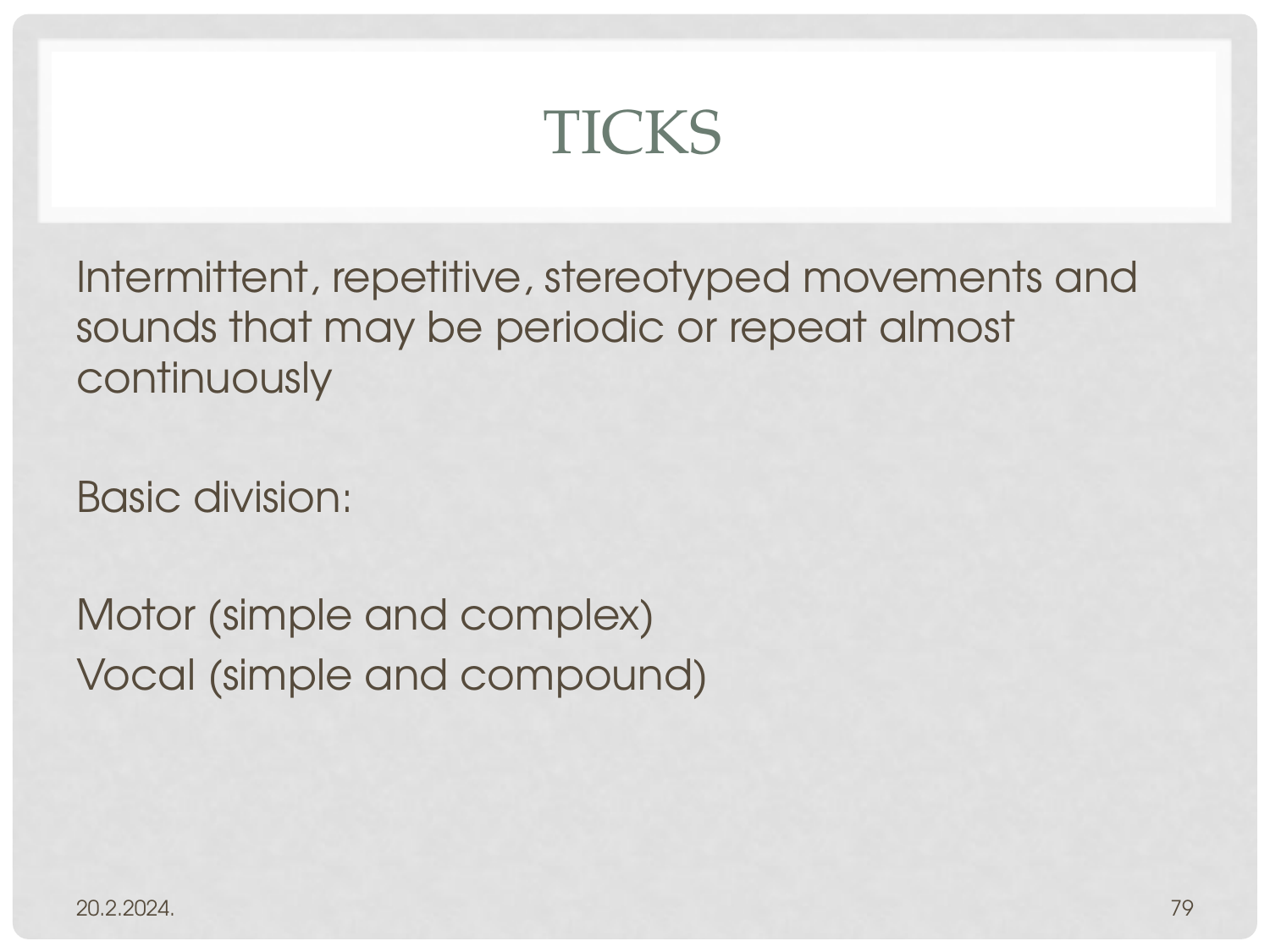

# TICKS
Intermittent, repetitive, stereotyped movements and sounds that may be periodic or repeat almost continuously

Basic division:

Motor (simple and complex)
Vocal (simple and compound)
20.2.2024.
79